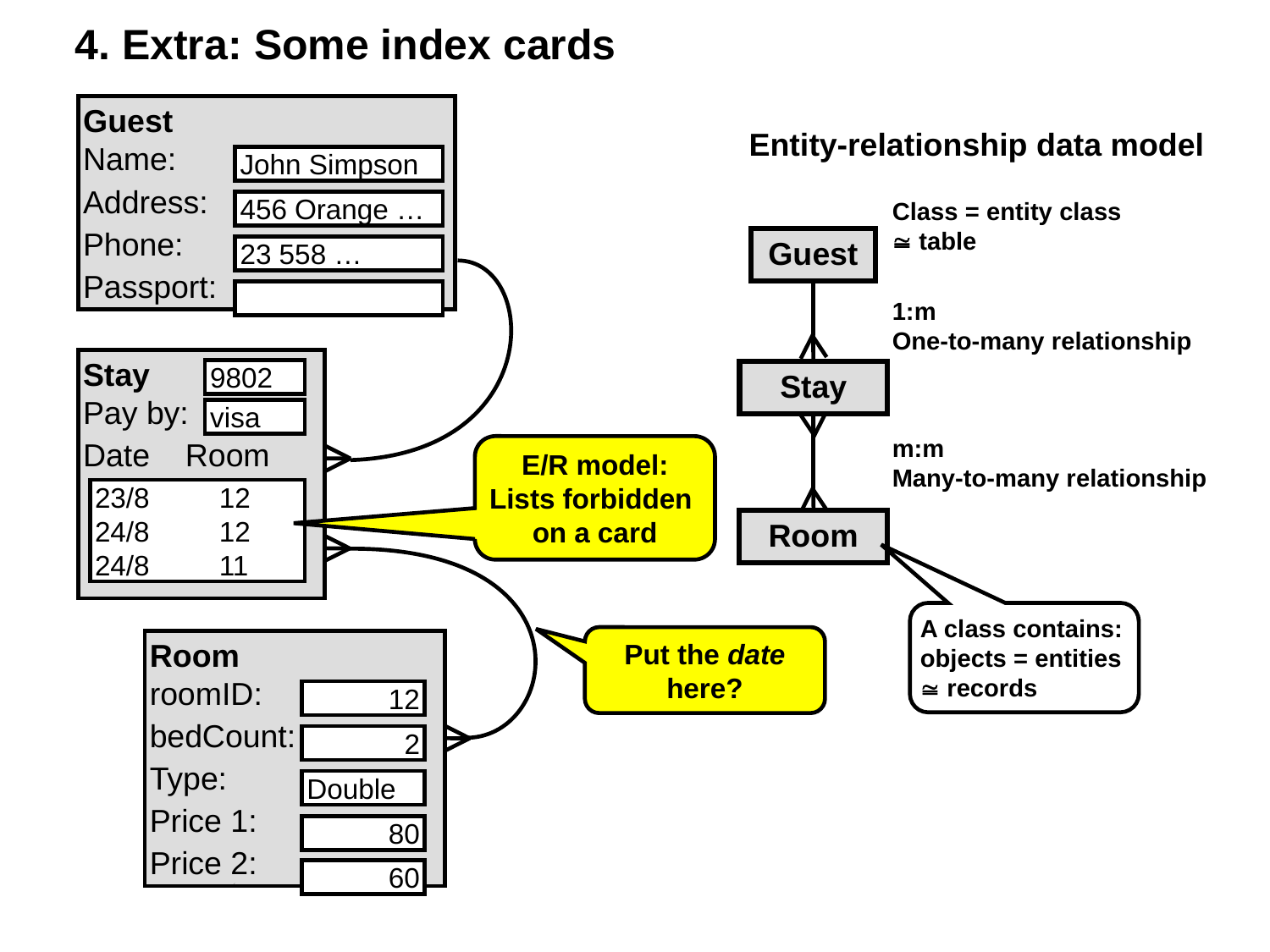

4. Extra: Some index cards
Guest
Name:
Address:
Phone:
Passport:
John Simpson
456 Orange …
23 558 …

Entity-relationship data model
Class = entity class
≅ table
Guest
1:m
One-to-many relationship

Stay

m:m
Many-to-many relationship

Room
A class contains:
objects = entities
≅ records

Stay
Pay by:
Date    Room

9802
visa
23/8	12
24/8	12
24/8	11
E/R model:
Lists forbidden
on a card

Put the date here?
Room
roomID:
bedCount:
Type:
Price 1:
Price 2:
12
2
Double
 80
 60